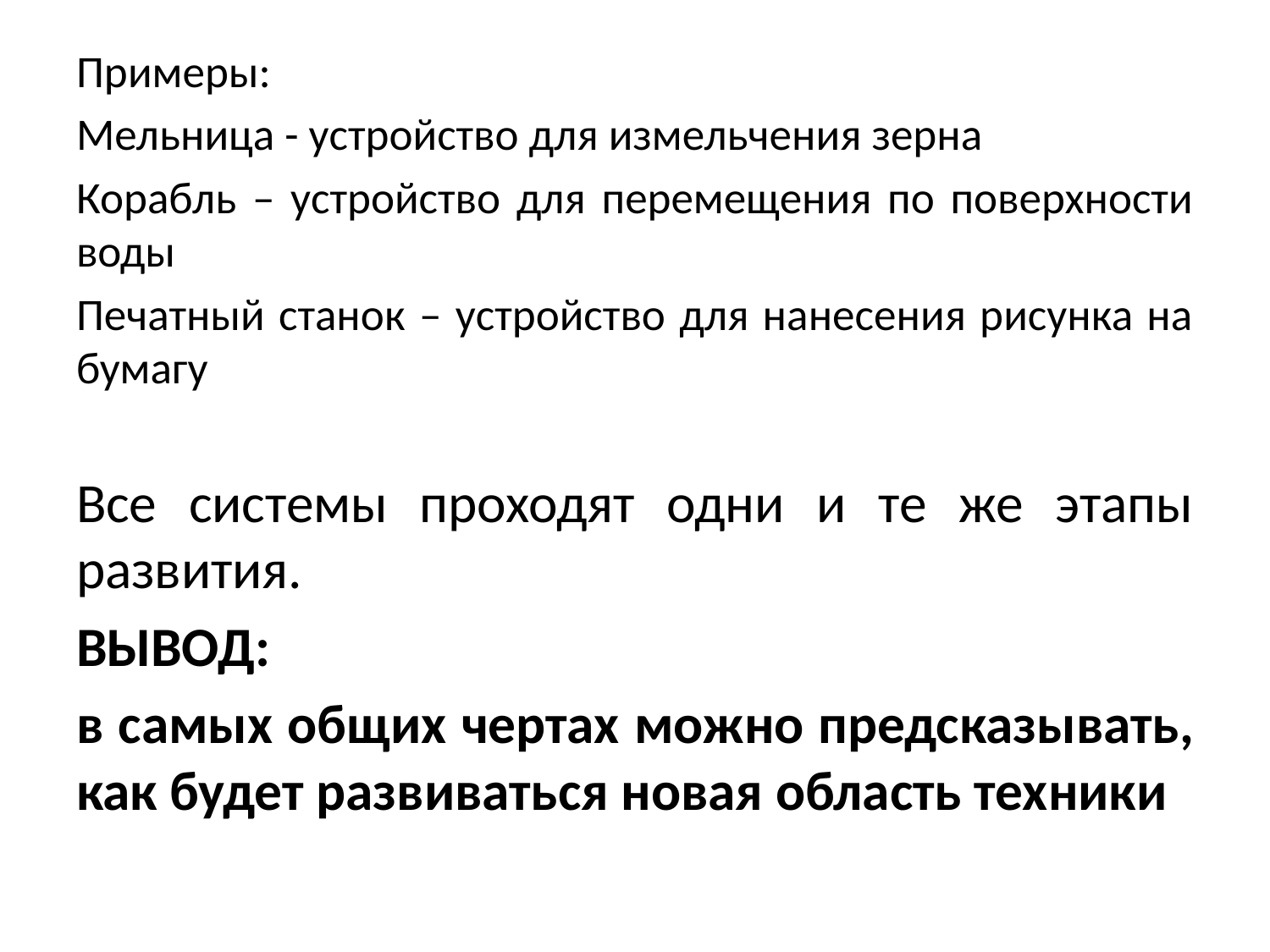

Примеры:
Мельница - устройство для измельчения зерна
Корабль – устройство для перемещения по поверхности воды
Печатный станок – устройство для нанесения рисунка на бумагу

Все системы проходят одни и те же этапы развития.
ВЫВОД:
в самых общих чертах можно предсказывать, как будет развиваться новая область техники